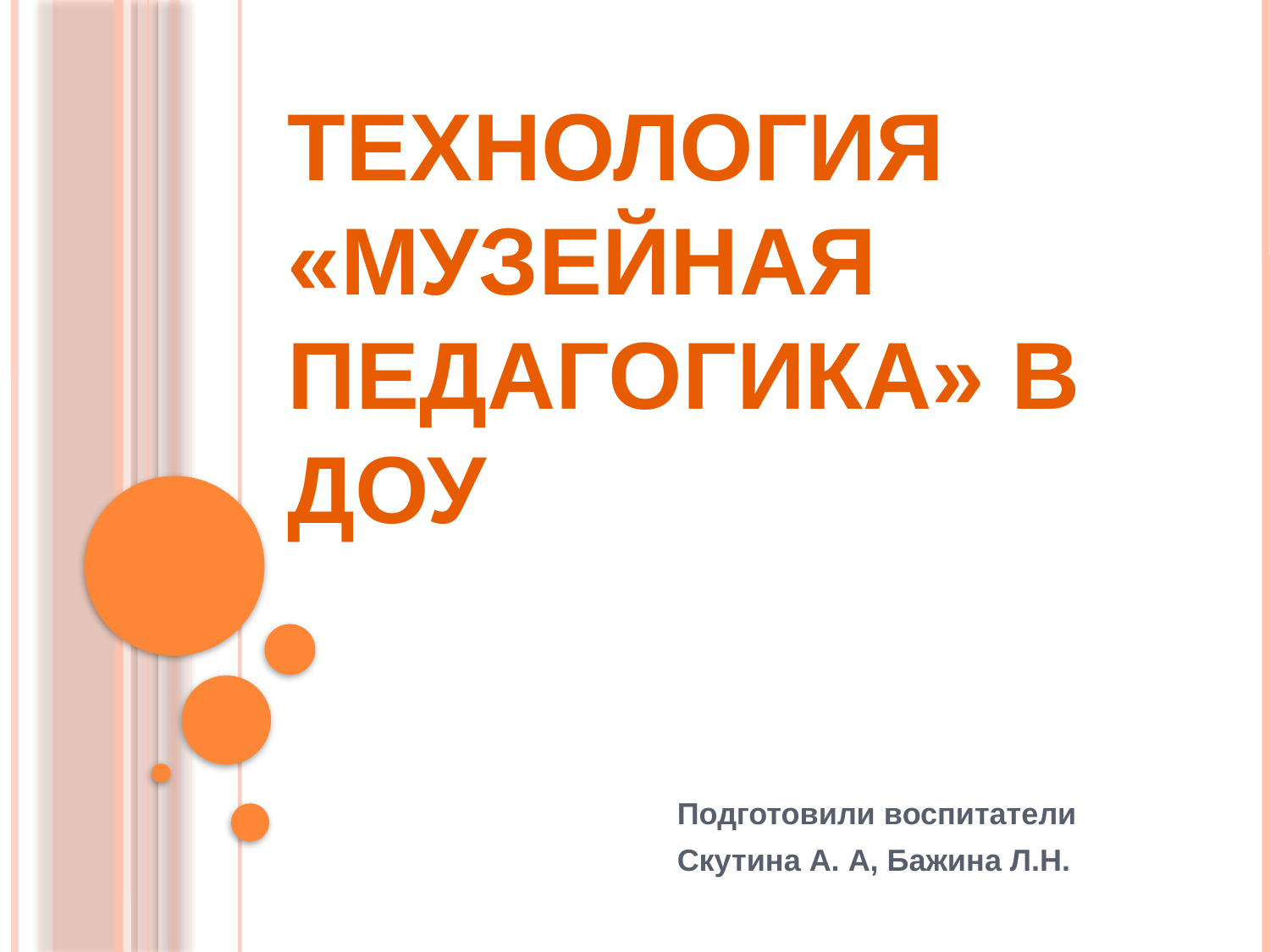

# Технология «Музейная педагогика» в ДОУ

                                         Подготовили воспитатели
                                         Скутина А. А, Бажина Л.Н.